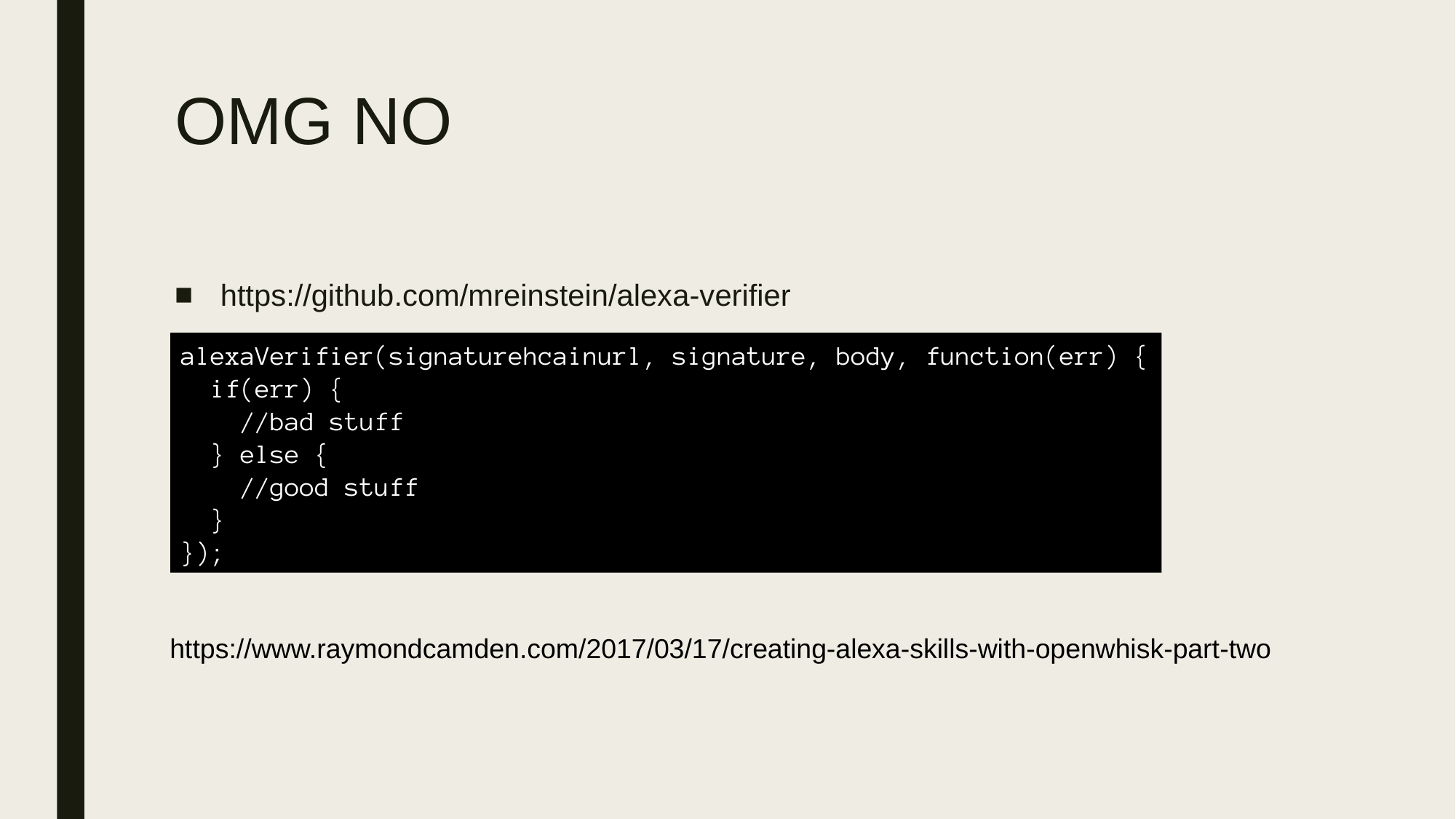

# OMG NO
https://github.com/mreinstein/alexa-verifier
alexaVerifier(signaturehcainurl, signature, body, function(err) {
  if(err) {
    //bad stuff
  } else {
    //good stuff
  }
});
https://www.raymondcamden.com/2017/03/17/creating-alexa-skills-with-openwhisk-part-two